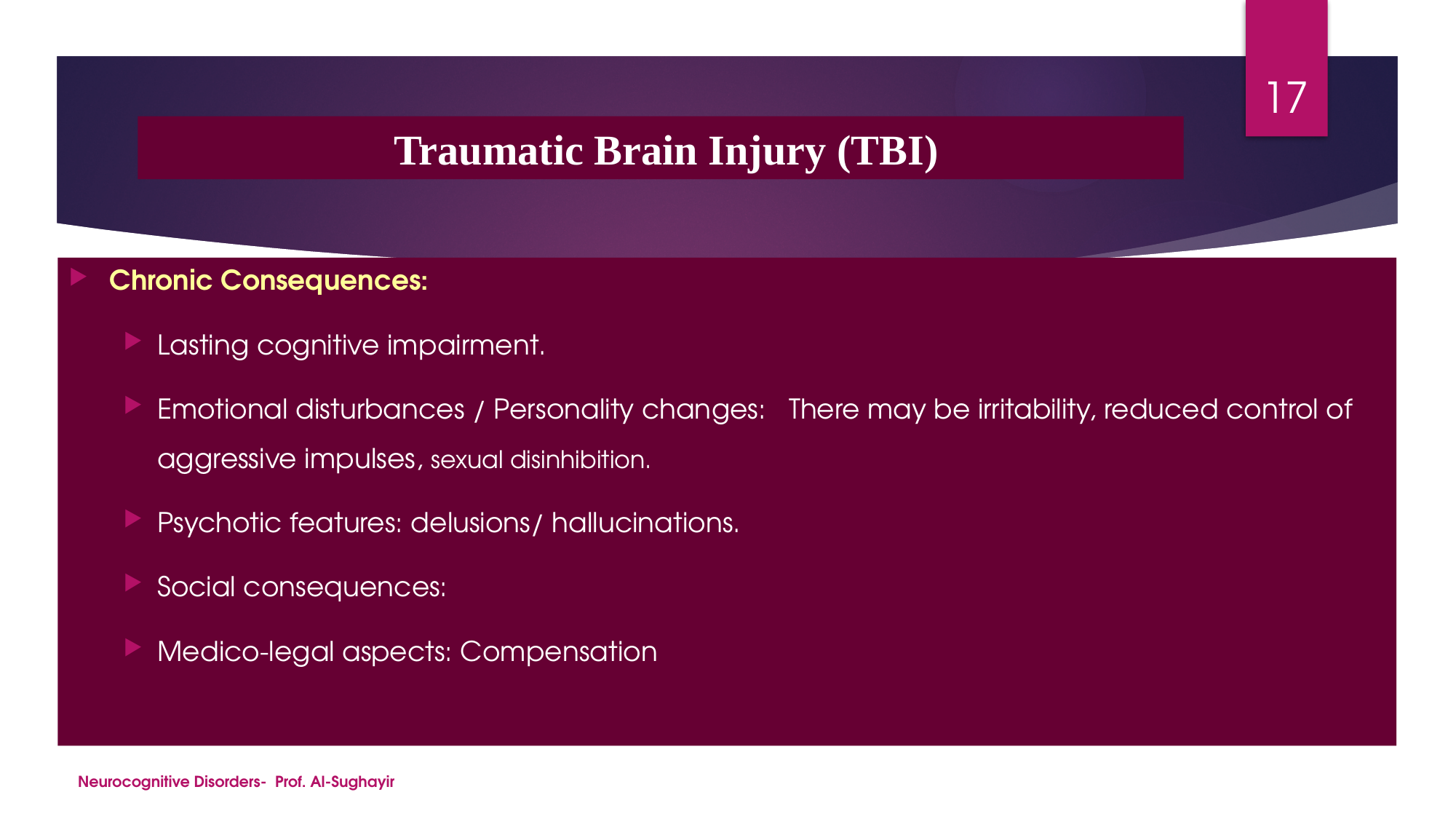

17
# Traumatic Brain Injury (TBI)
Chronic Consequences:
Lasting cognitive impairment.
Emotional disturbances / Personality changes:   There may be irritability, reduced control of aggressive impulses, sexual disinhibition.
Psychotic features: delusions/ hallucinations.
Social consequences:
Medico-legal aspects: Compensation
Neurocognitive Disorders-  Prof. Al-Sughayir